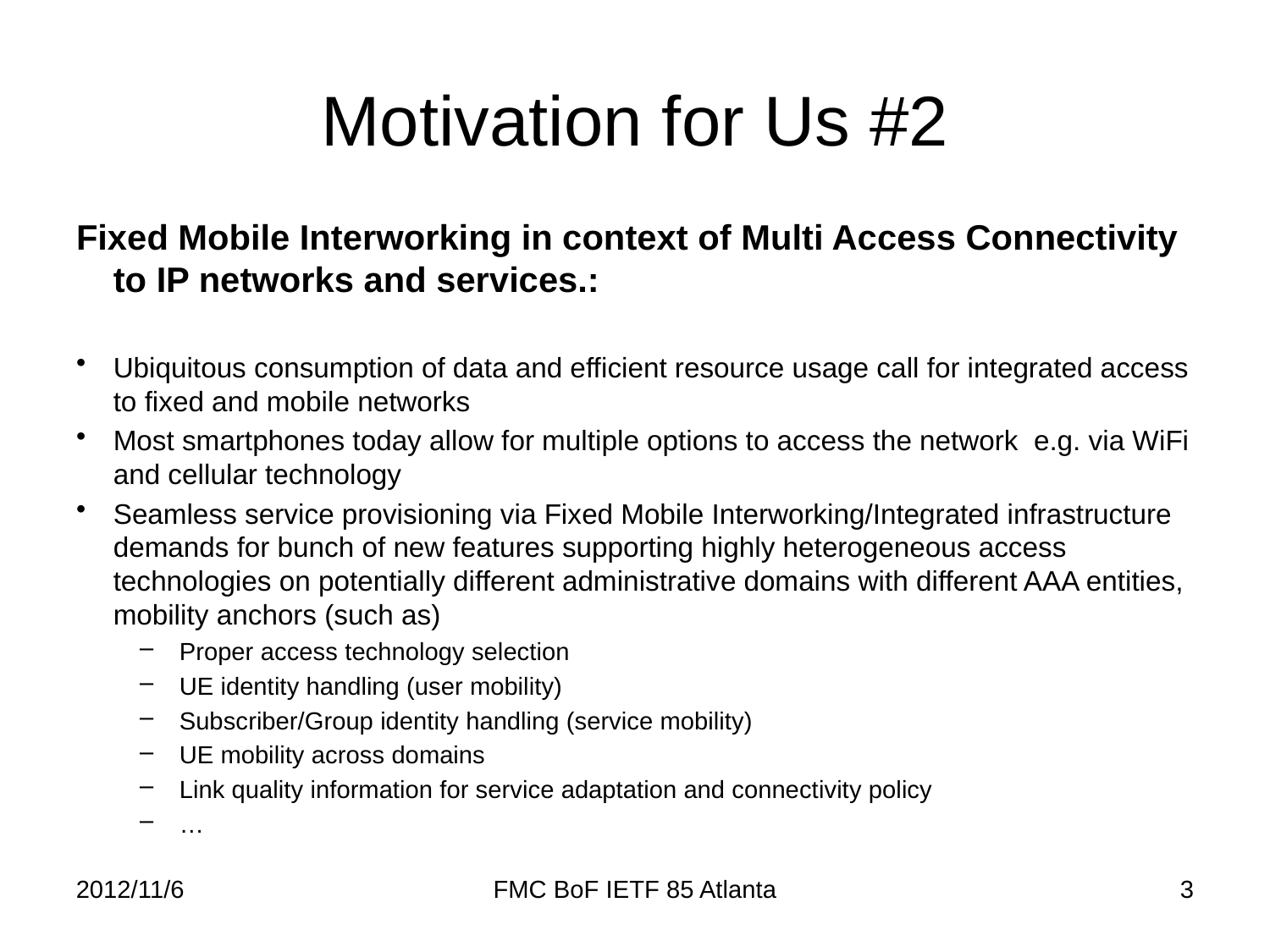

Motivation for Us #2
Fixed Mobile Interworking in context of Multi Access Connectivity to IP networks and services.:

Ubiquitous consumption of data and efficient resource usage call for integrated access to fixed and mobile networks
Most smartphones today allow for multiple options to access the network  e.g. via WiFi and cellular technology
Seamless service provisioning via Fixed Mobile Interworking/Integrated infrastructure demands for bunch of new features supporting highly heterogeneous access technologies on potentially different administrative domains with different AAA entities, mobility anchors (such as)
Proper access technology selection
UE identity handling (user mobility)
Subscriber/Group identity handling (service mobility)
UE mobility across domains
Link quality information for service adaptation and connectivity policy
…

2012/11/6
FMC BoF IETF 85 Atlanta
3